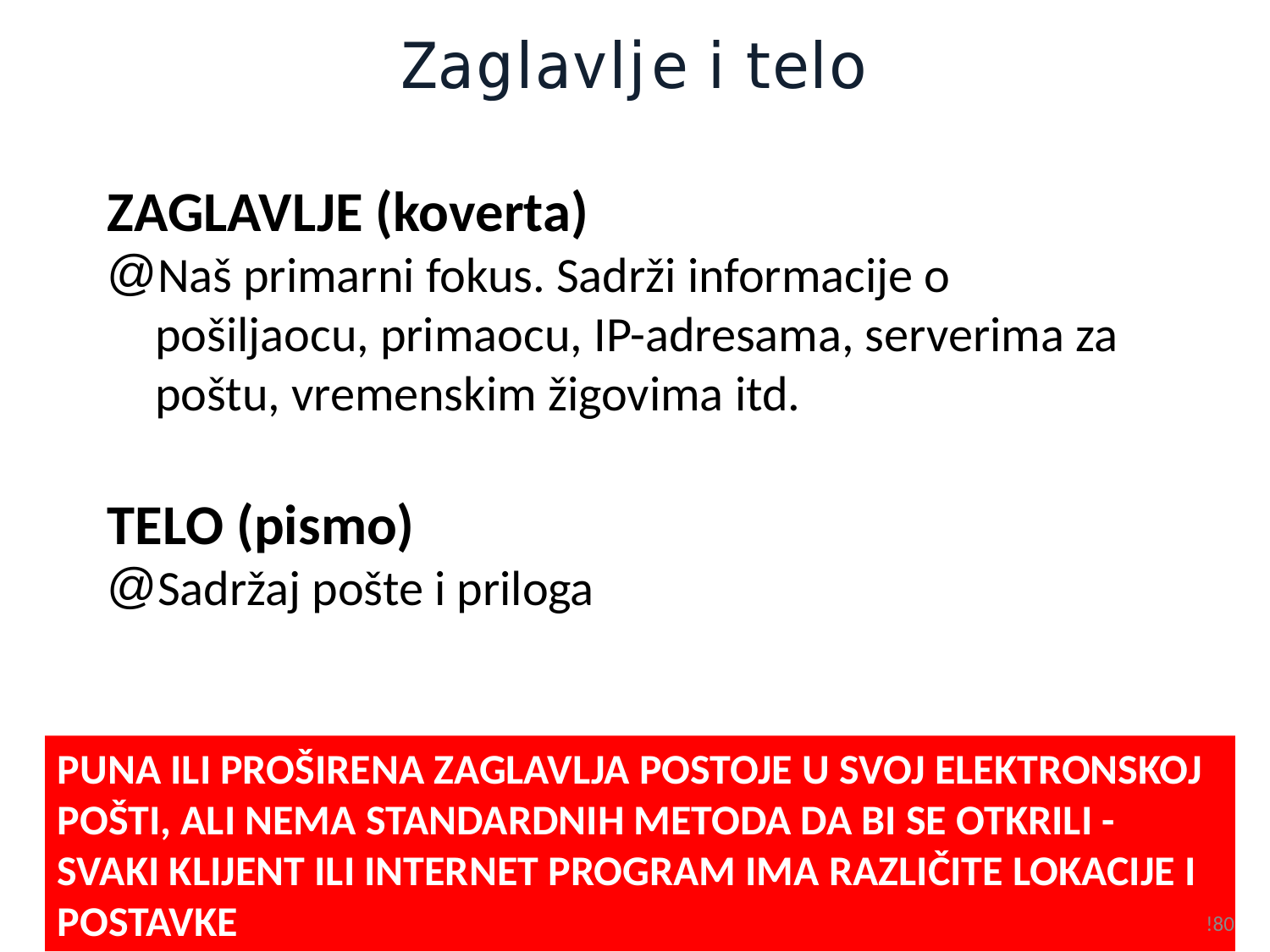

Zaglavlje i telo
ZAGLAVLJE (koverta)
Naš primarni fokus. Sadrži informacije o pošiljaocu, primaocu, IP-adresama, serverima za poštu, vremenskim žigovima itd.

TELO (pismo)
Sadržaj pošte i priloga
PUNA ILI PROŠIRENA ZAGLAVLJA POSTOJE U SVOJ ELEKTRONSKOJ POŠTI, ALI NEMA STANDARDNIH METODA DA BI SE OTKRILI - SVAKI KLIJENT ILI INTERNET PROGRAM IMA RAZLIČITE LOKACIJE I POSTAVKE
!80